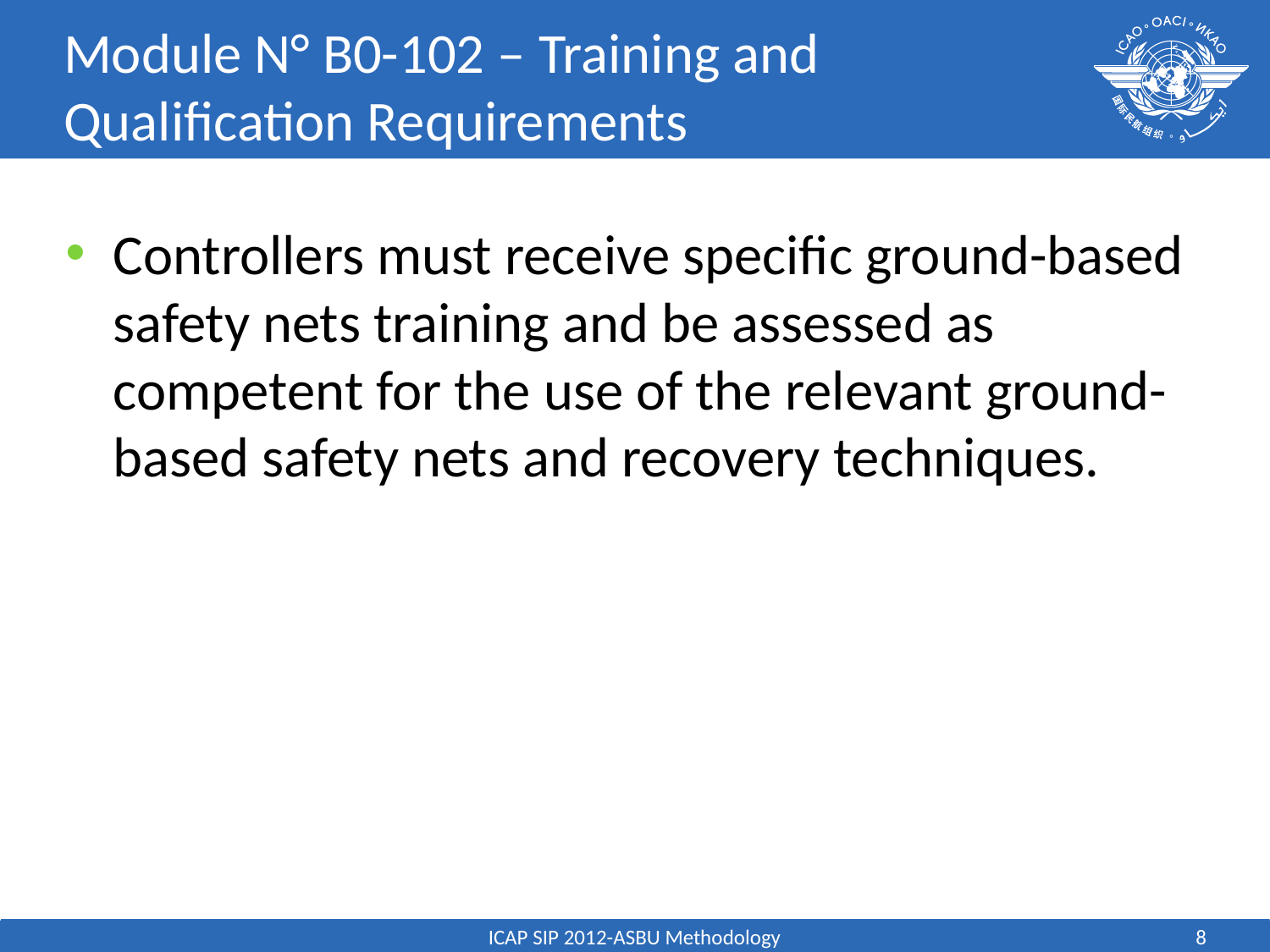

# Module N° B0-102 – Training and Qualification Requirements
Controllers must receive specific ground-based safety nets training and be assessed as competent for the use of the relevant ground-based safety nets and recovery techniques.

ICAP SIP 2012-ASBU Methodology
8